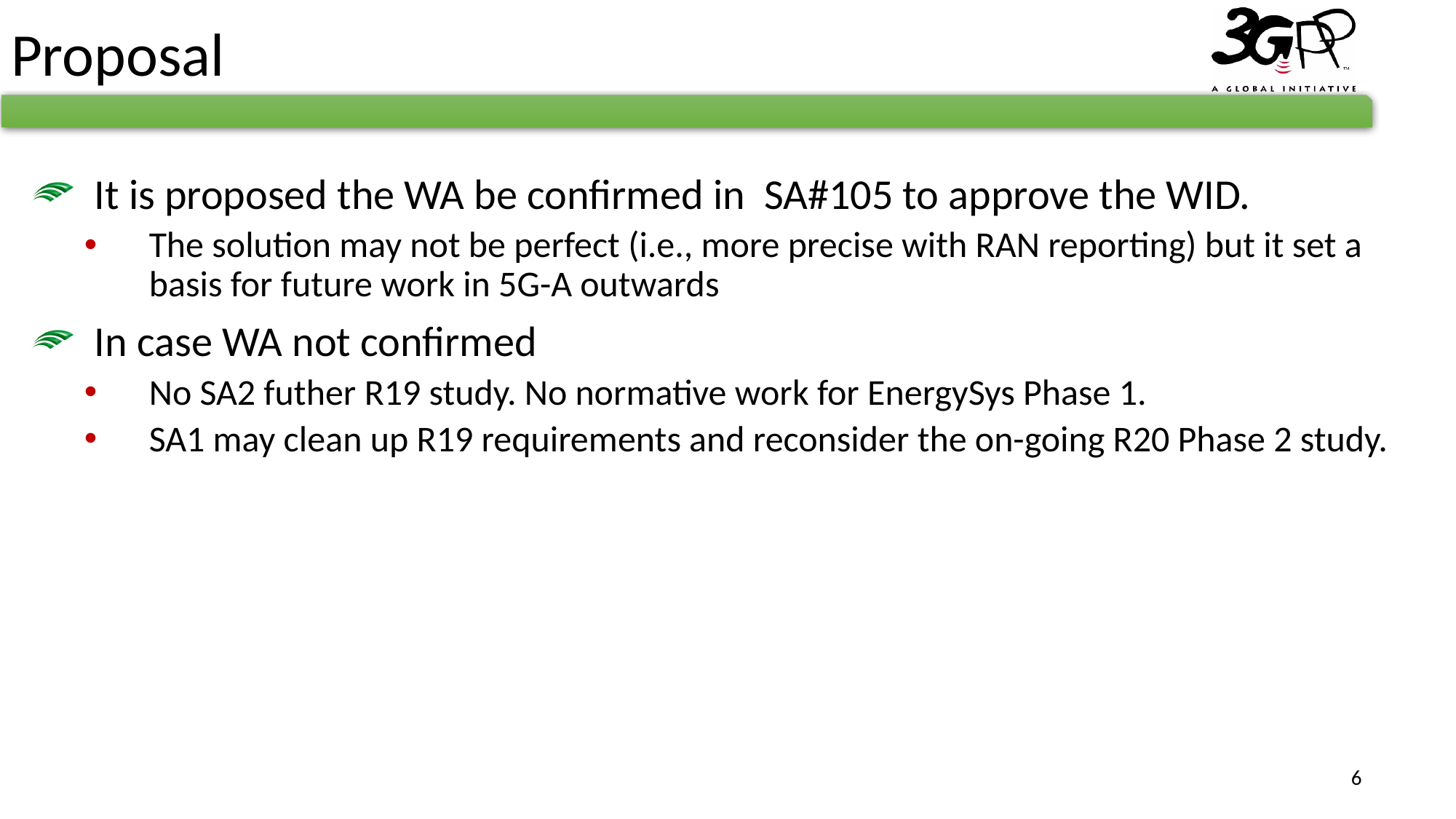

# Proposal
It is proposed the WA be confirmed in  SA#105 to approve the WID.
The solution may not be perfect (i.e., more precise with RAN reporting) but it set a basis for future work in 5G-A outwards
In case WA not confirmed
No SA2 futher R19 study. No normative work for EnergySys Phase 1.
SA1 may clean up R19 requirements and reconsider the on-going R20 Phase 2 study.